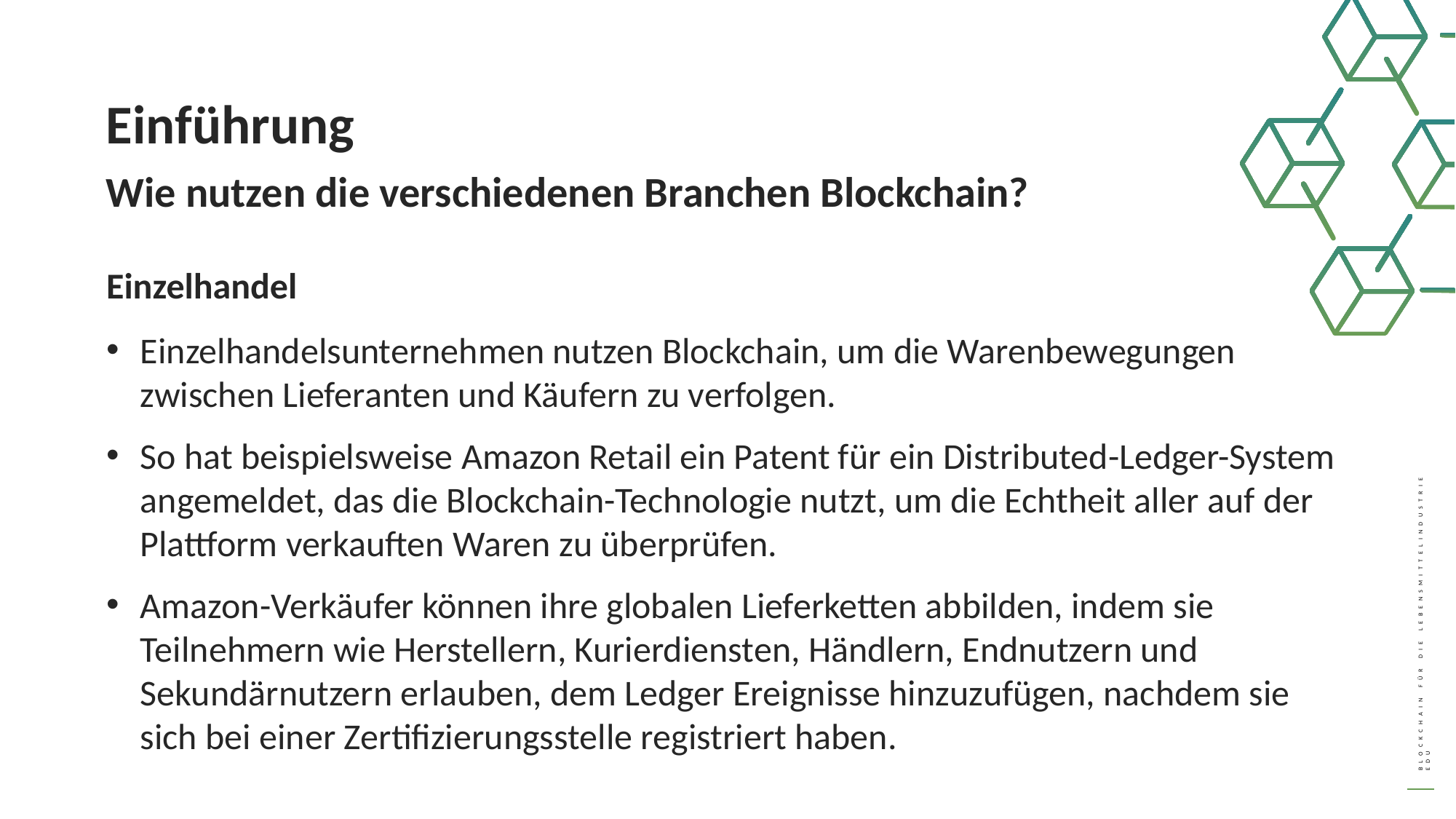

Einführung
Wie nutzen die verschiedenen Branchen Blockchain?
Einzelhandel
Einzelhandelsunternehmen nutzen Blockchain, um die Warenbewegungen zwischen Lieferanten und Käufern zu verfolgen.
So hat beispielsweise Amazon Retail ein Patent für ein Distributed-Ledger-System angemeldet, das die Blockchain-Technologie nutzt, um die Echtheit aller auf der Plattform verkauften Waren zu überprüfen.
Amazon-Verkäufer können ihre globalen Lieferketten abbilden, indem sie Teilnehmern wie Herstellern, Kurierdiensten, Händlern, Endnutzern und Sekundärnutzern erlauben, dem Ledger Ereignisse hinzuzufügen, nachdem sie sich bei einer Zertifizierungsstelle registriert haben.